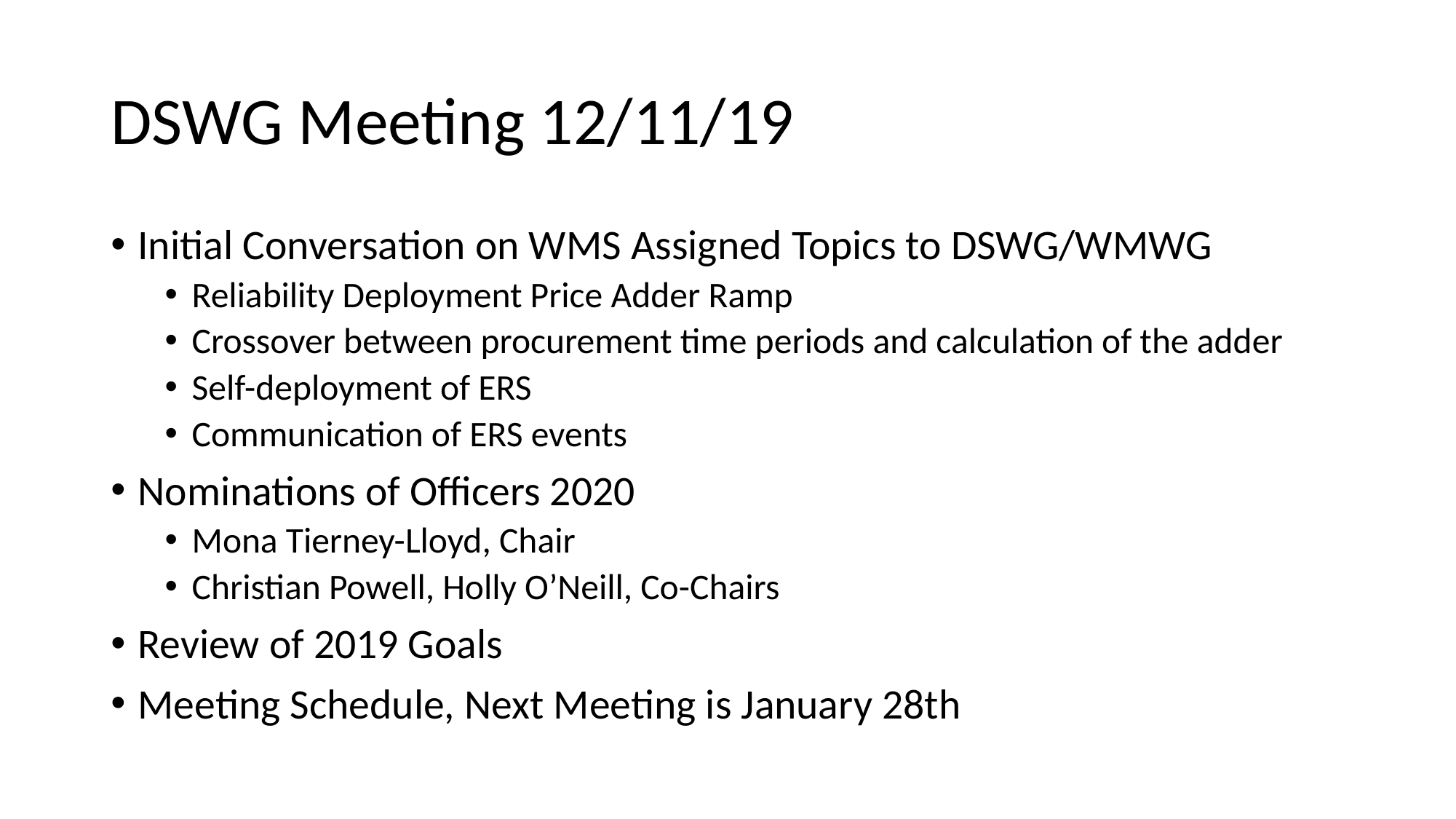

# DSWG Meeting 12/11/19
Initial Conversation on WMS Assigned Topics to DSWG/WMWG
Reliability Deployment Price Adder Ramp
Crossover between procurement time periods and calculation of the adder
Self-deployment of ERS
Communication of ERS events
Nominations of Officers 2020
Mona Tierney-Lloyd, Chair
Christian Powell, Holly O’Neill, Co-Chairs
Review of 2019 Goals
Meeting Schedule, Next Meeting is January 28th